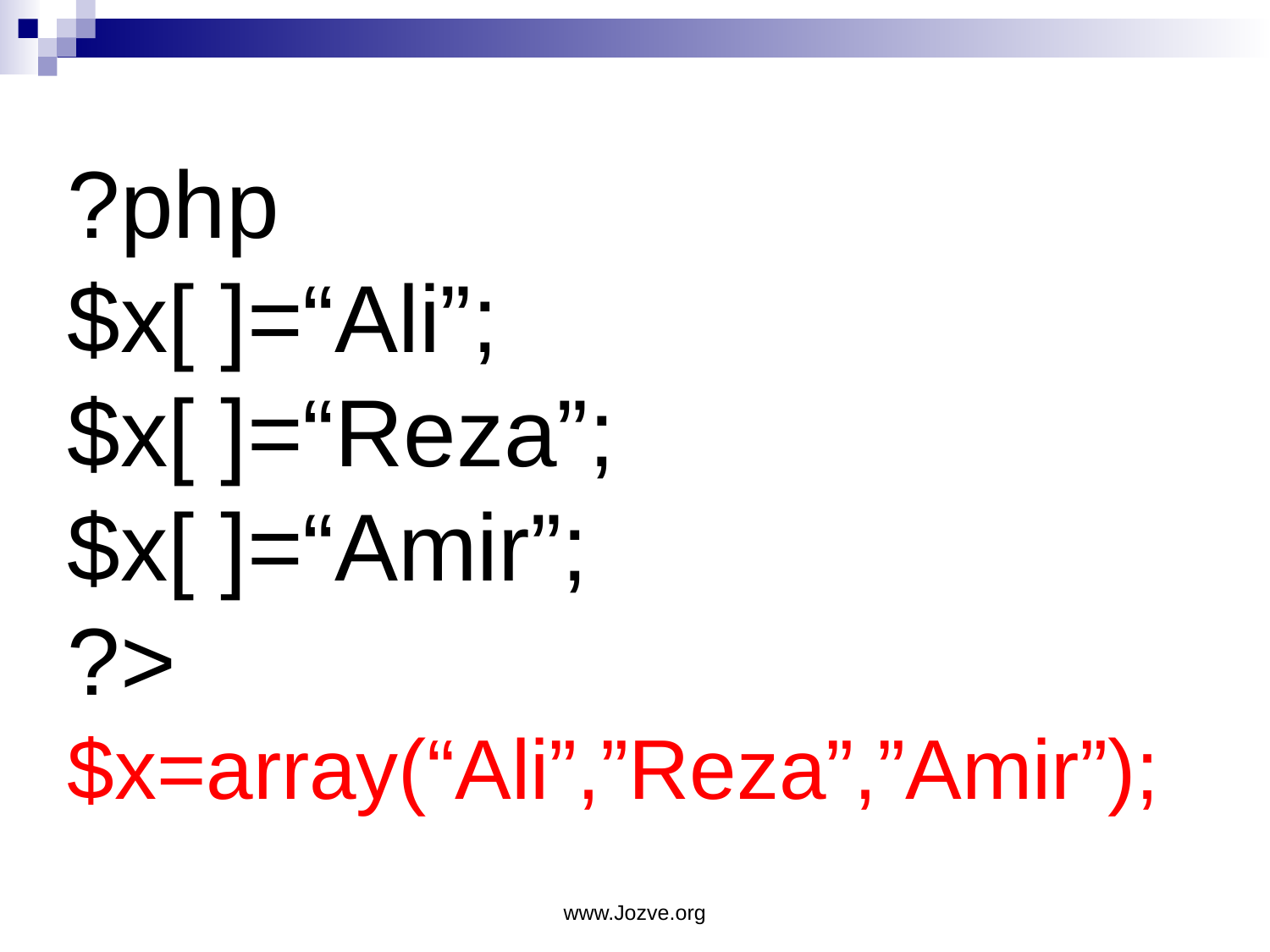

# ?php $x[ ]=“Ali”; $x[ ]=“Reza”; $x[ ]=“Amir”; ?> $x=array(“Ali”,”Reza”,”Amir”);
www.Jozve.org